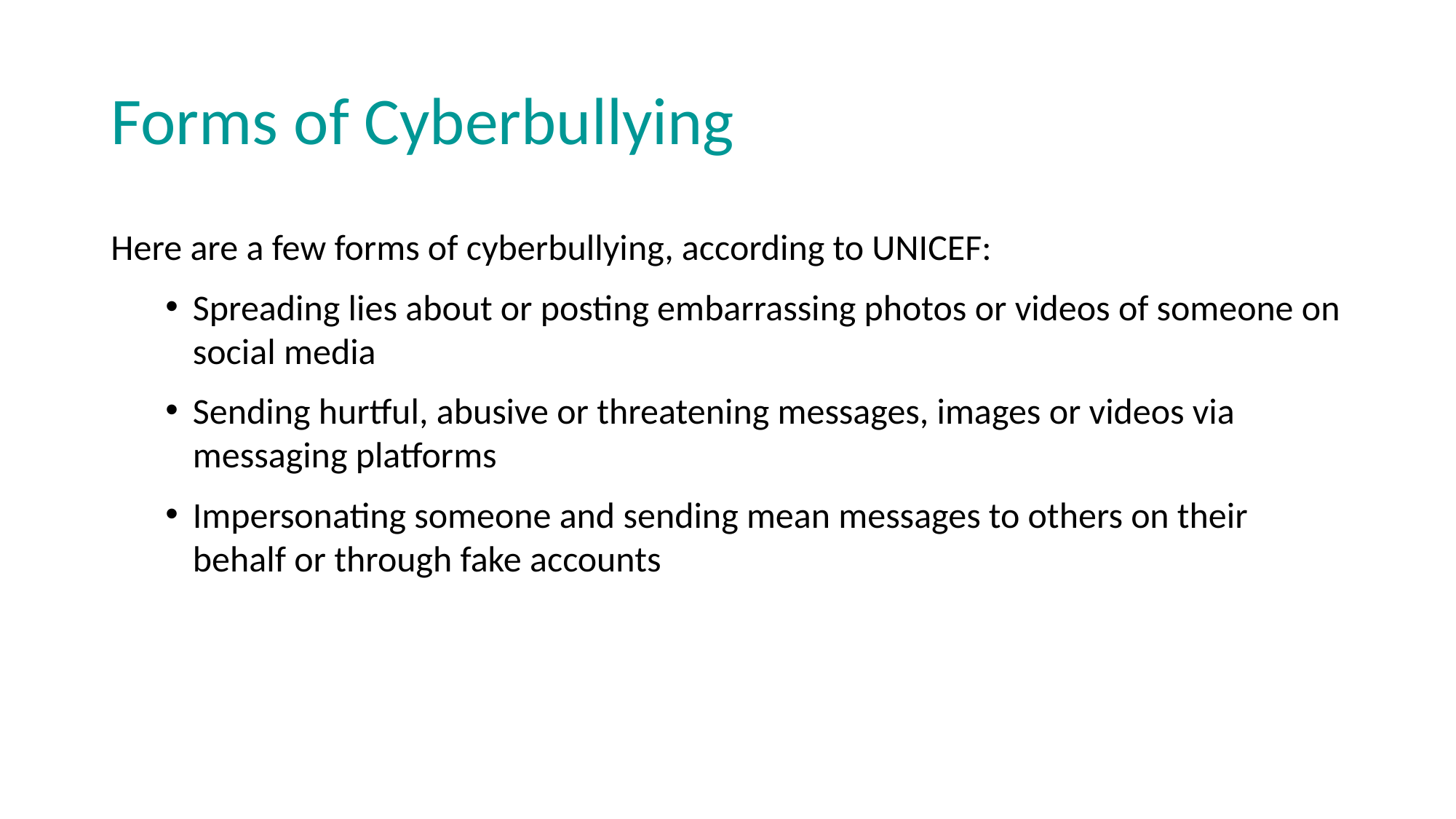

# Forms of Cyberbullying
Here are a few forms of cyberbullying, according to UNICEF:
Spreading lies about or posting embarrassing photos or videos of someone on social media
Sending hurtful, abusive or threatening messages, images or videos via messaging platforms
Impersonating someone and sending mean messages to others on their behalf or through fake accounts